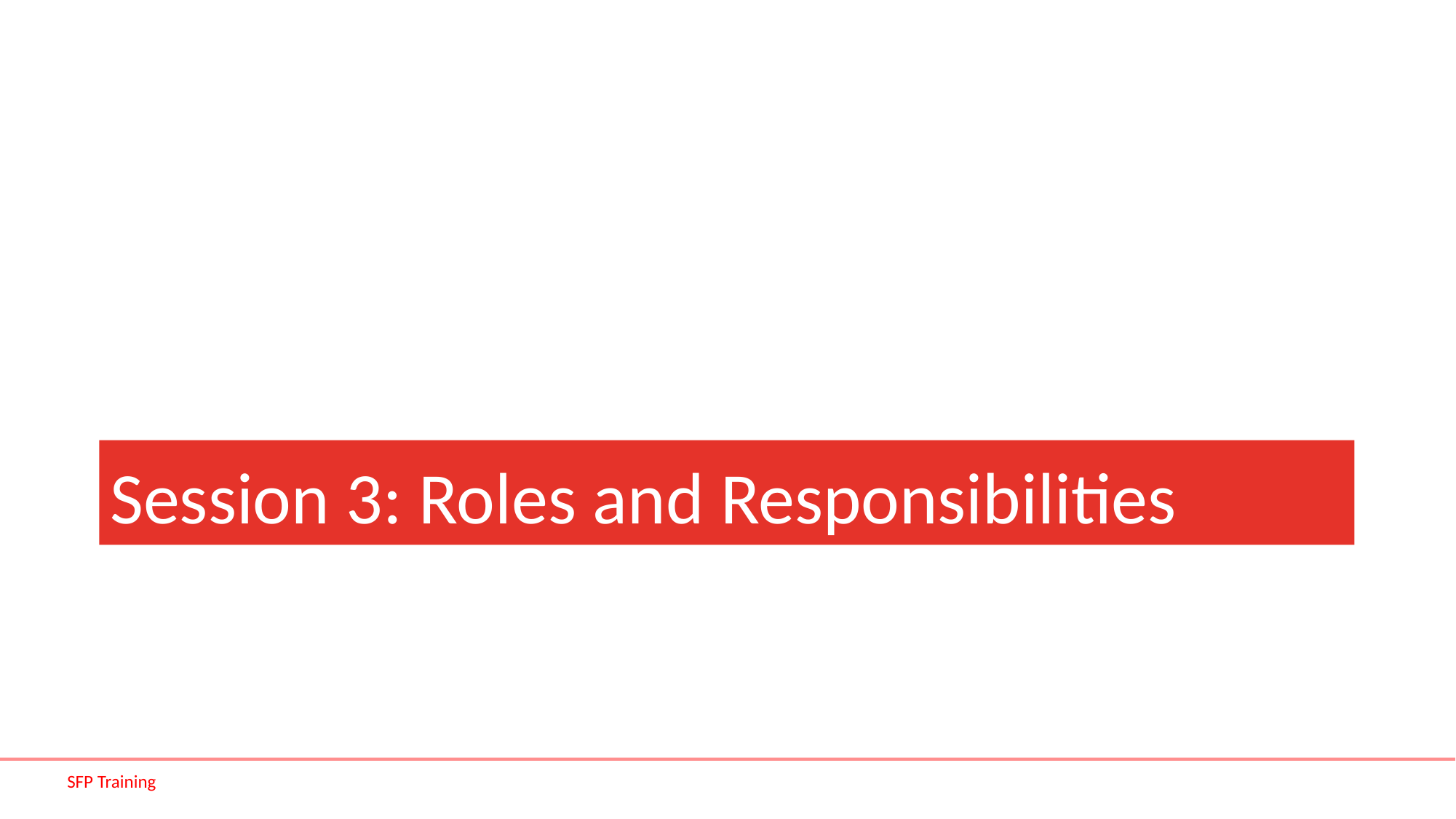

# Session 3: Roles and Responsibilities

SFP Training